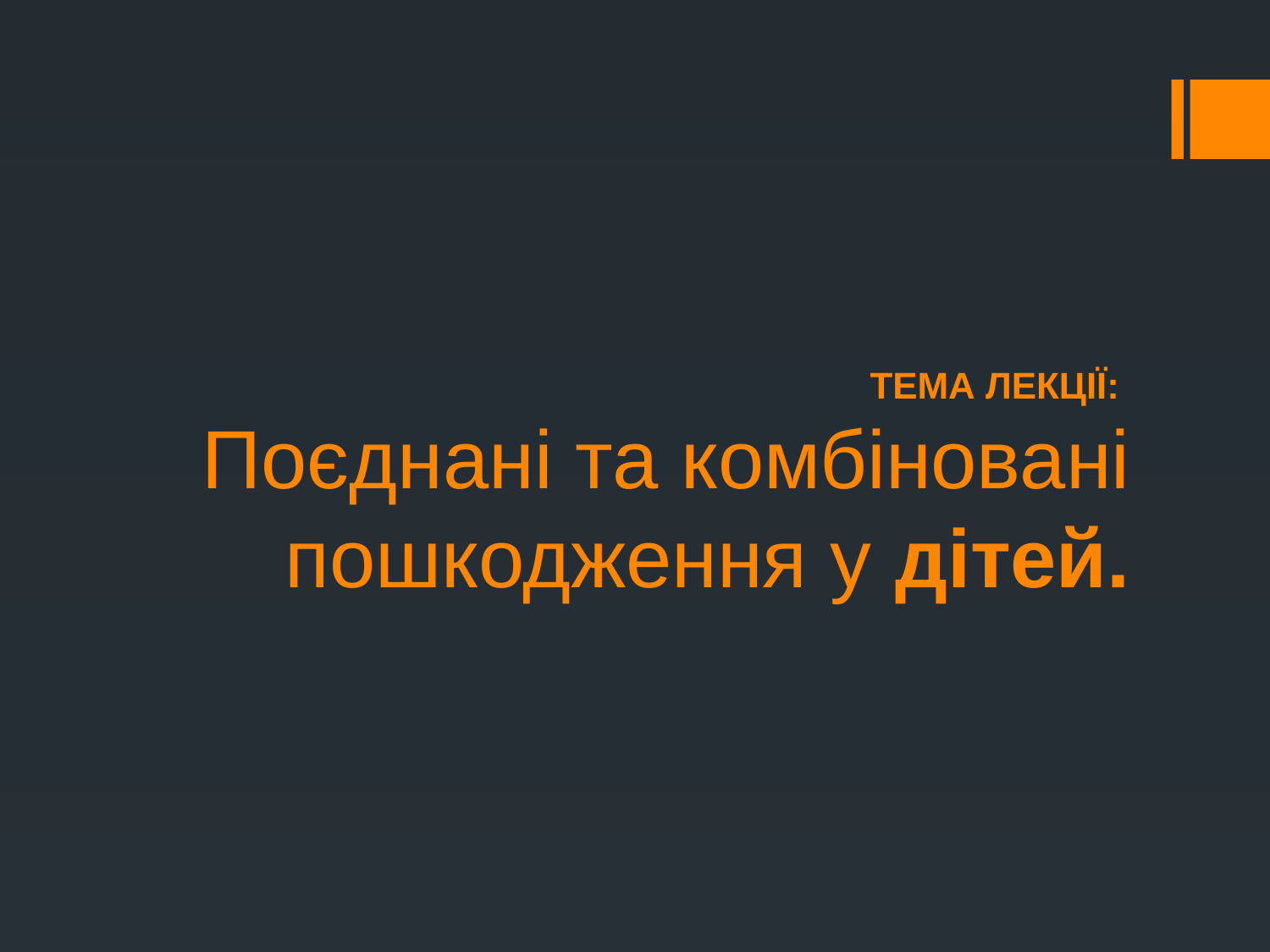

# ТЕМА ЛЕКЦІЇ: Поєднані та комбіновані пошкодження у дітей.